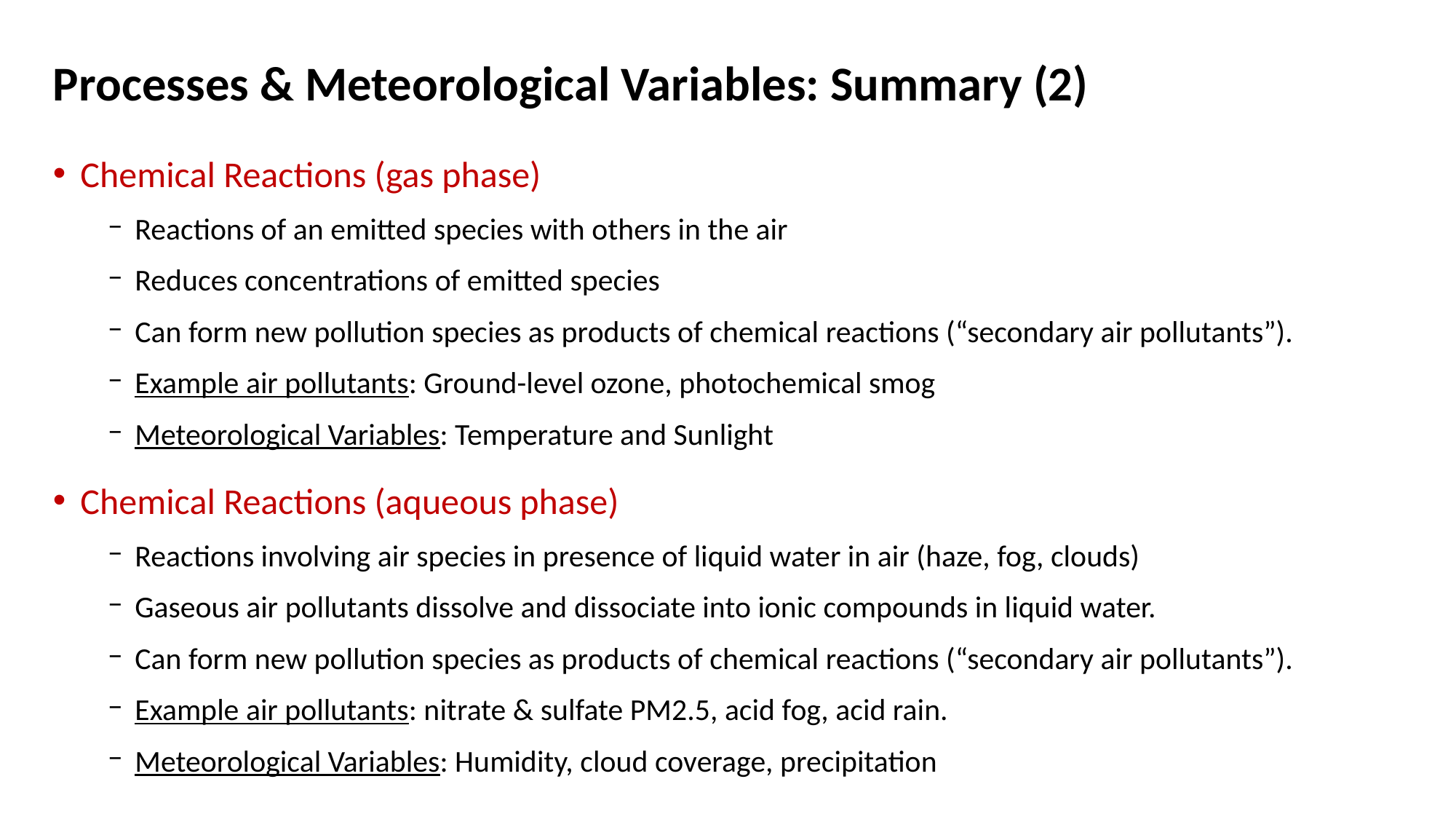

# Processes & Meteorological Variables: Summary (2)
Chemical Reactions (gas phase)
Reactions of an emitted species with others in the air
Reduces concentrations of emitted species
Can form new pollution species as products of chemical reactions (“secondary air pollutants”).
Example air pollutants: Ground-level ozone, photochemical smog
Meteorological Variables: Temperature and Sunlight
Chemical Reactions (aqueous phase)
Reactions involving air species in presence of liquid water in air (haze, fog, clouds)
Gaseous air pollutants dissolve and dissociate into ionic compounds in liquid water.
Can form new pollution species as products of chemical reactions (“secondary air pollutants”).
Example air pollutants: nitrate & sulfate PM2.5, acid fog, acid rain.
Meteorological Variables: Humidity, cloud coverage, precipitation